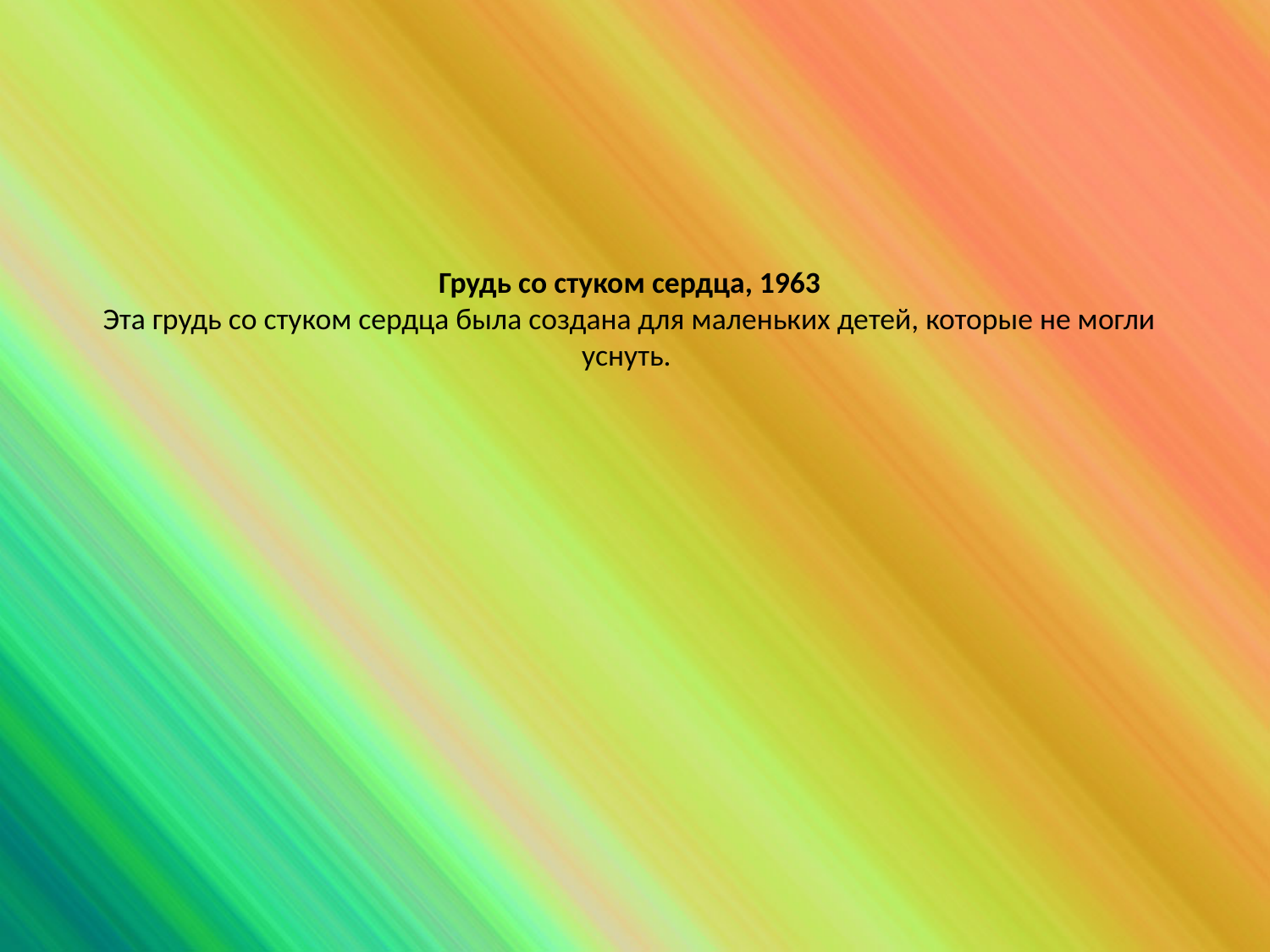

# Грудь со стуком сердца, 1963  Эта грудь со стуком сердца была создана для маленьких детей, которые не могли уснуть.